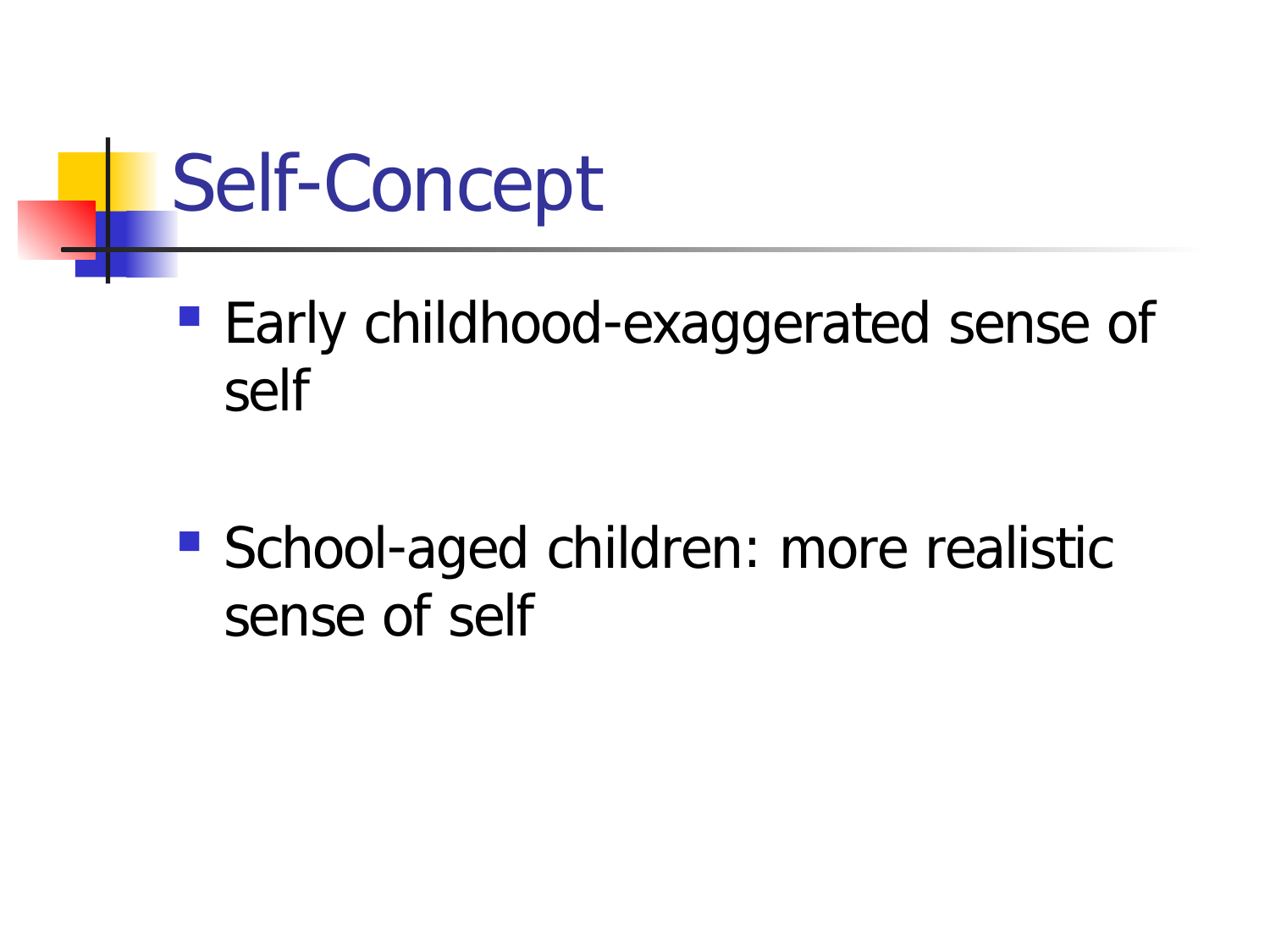

# Self-Concept
Early childhood-exaggerated sense of self

School-aged children: more realistic sense of self